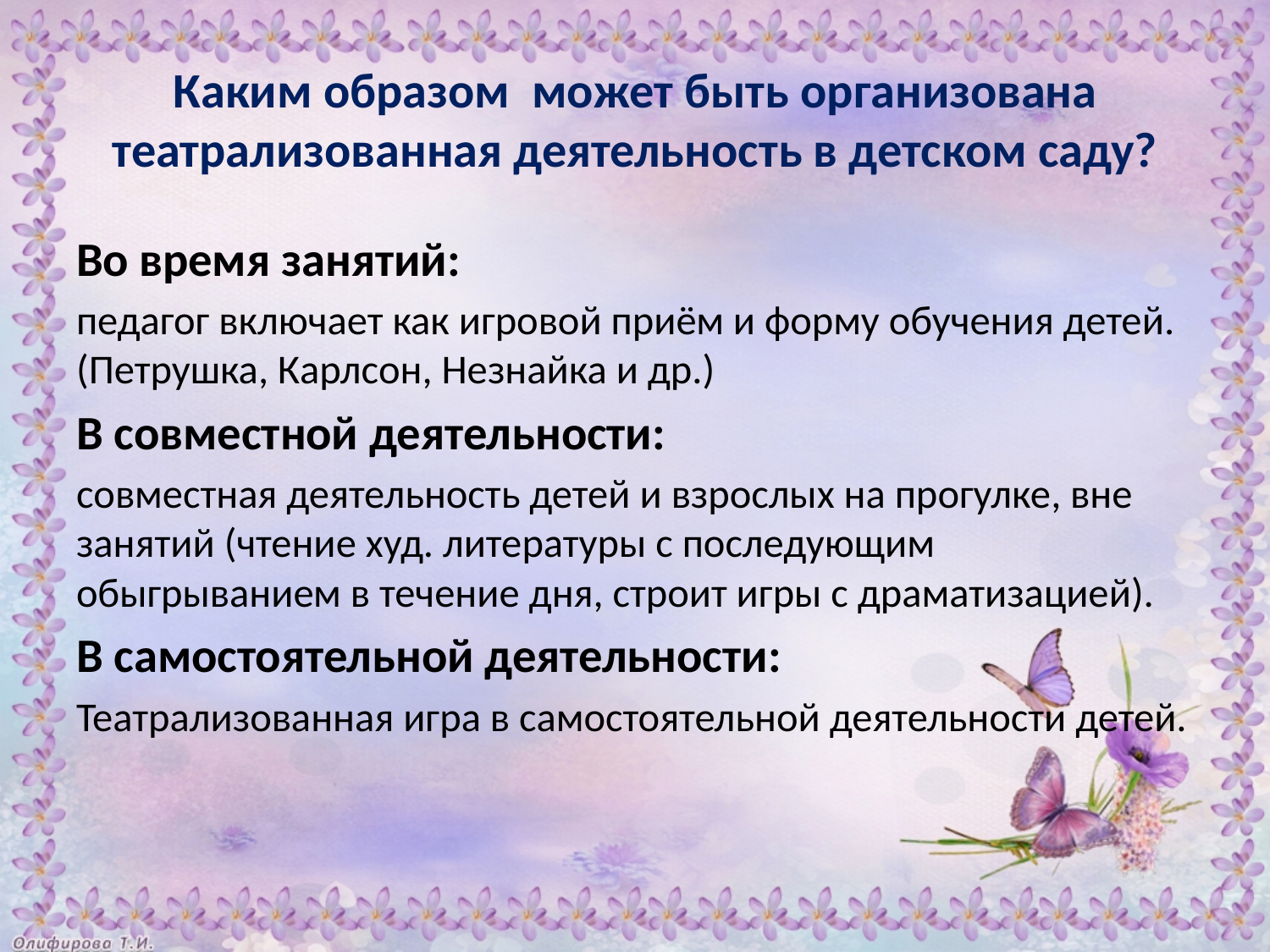

# Каким образом  может быть организована театрализованная деятельность в детском саду?
Во время занятий:
педагог включает как игровой приём и форму обучения детей. (Петрушка, Карлсон, Незнайка и др.)
В совместной деятельности:
совместная деятельность детей и взрослых на прогулке, вне занятий (чтение худ. литературы с последующим обыгрыванием в течение дня, строит игры с драматизацией).
В самостоятельной деятельности:
Театрализованная игра в самостоятельной деятельности детей.